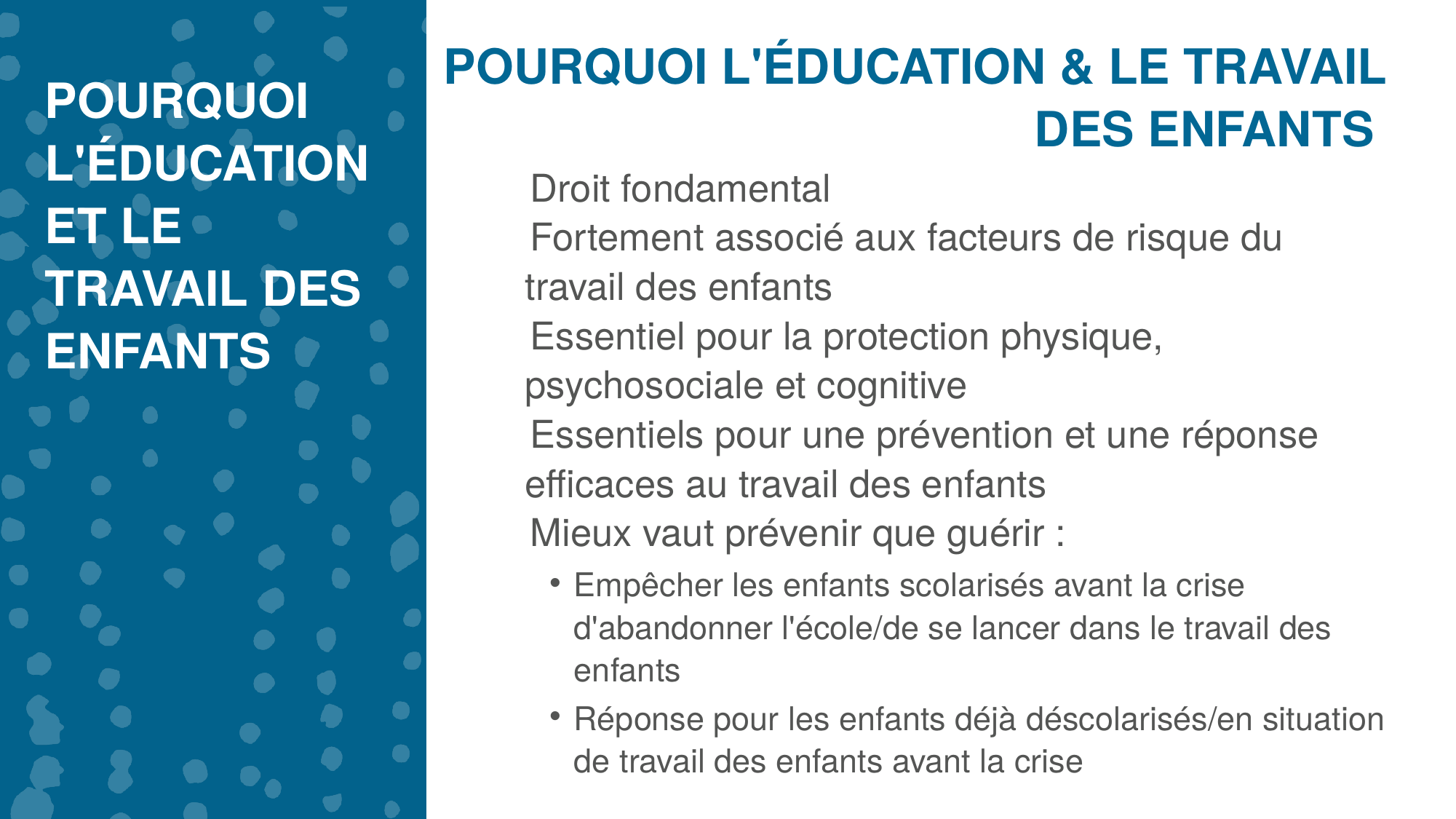

POURQUOI L'ÉDUCATION & LE TRAVAIL DES ENFANTS
POURQUOI L'ÉDUCATION ET LE TRAVAIL DES ENFANTS
Droit fondamental
Fortement associé aux facteurs de risque du travail des enfants
Essentiel pour la protection physique, psychosociale et cognitive
Essentiels pour une prévention et une réponse efficaces au travail des enfants
Mieux vaut prévenir que guérir :
Empêcher les enfants scolarisés avant la crise d'abandonner l'école/de se lancer dans le travail des enfants
Réponse pour les enfants déjà déscolarisés/en situation de travail des enfants avant la crise